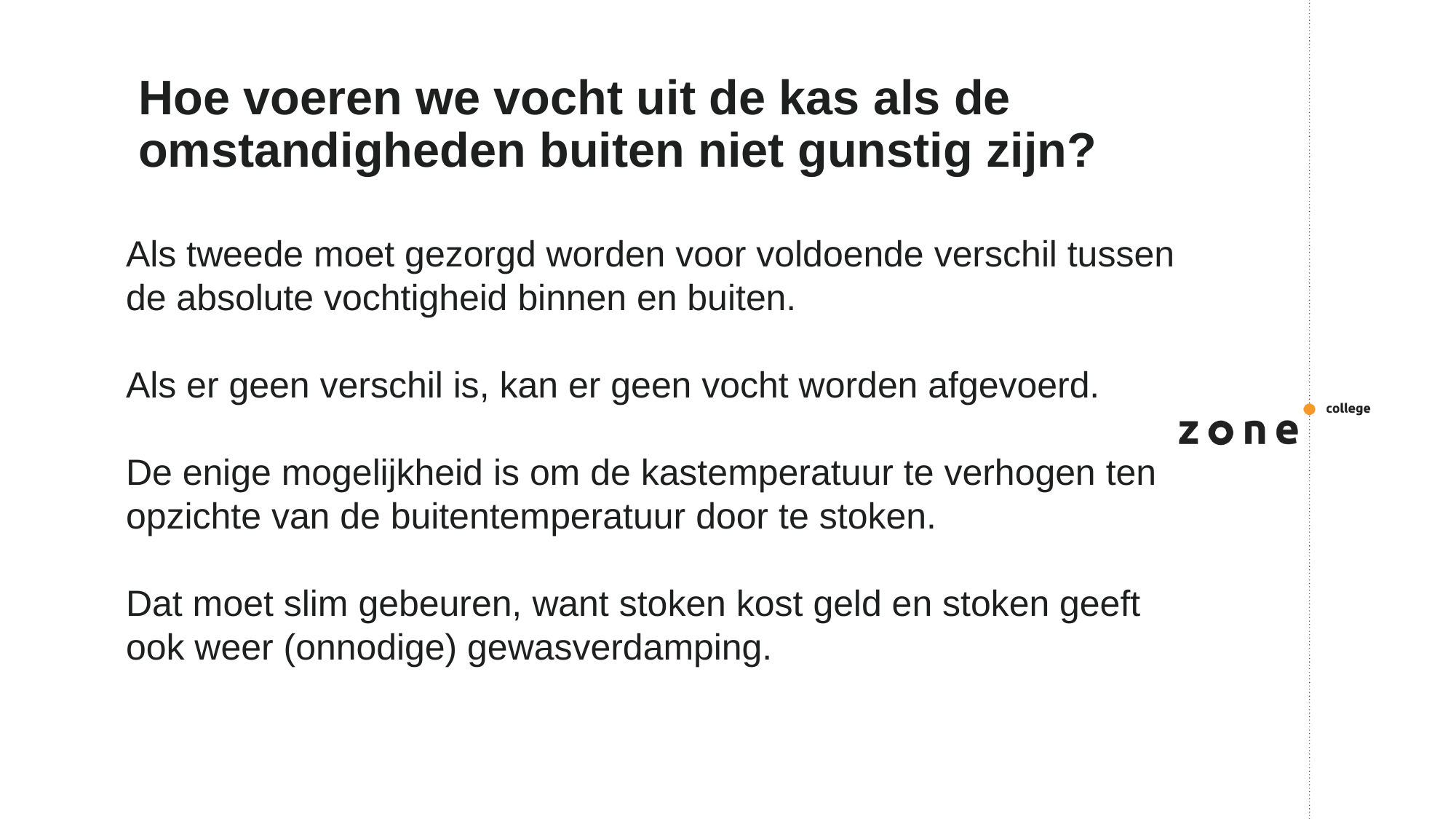

# Hoe voeren we vocht uit de kas als de omstandigheden buiten niet gunstig zijn?
Als tweede moet gezorgd worden voor voldoende verschil tussen de absolute vochtigheid binnen en buiten.

Als er geen verschil is, kan er geen vocht worden afgevoerd.

De enige mogelijkheid is om de kastemperatuur te verhogen ten opzichte van de buitentemperatuur door te stoken.

Dat moet slim gebeuren, want stoken kost geld en stoken geeft ook weer (onnodige) gewasverdamping.